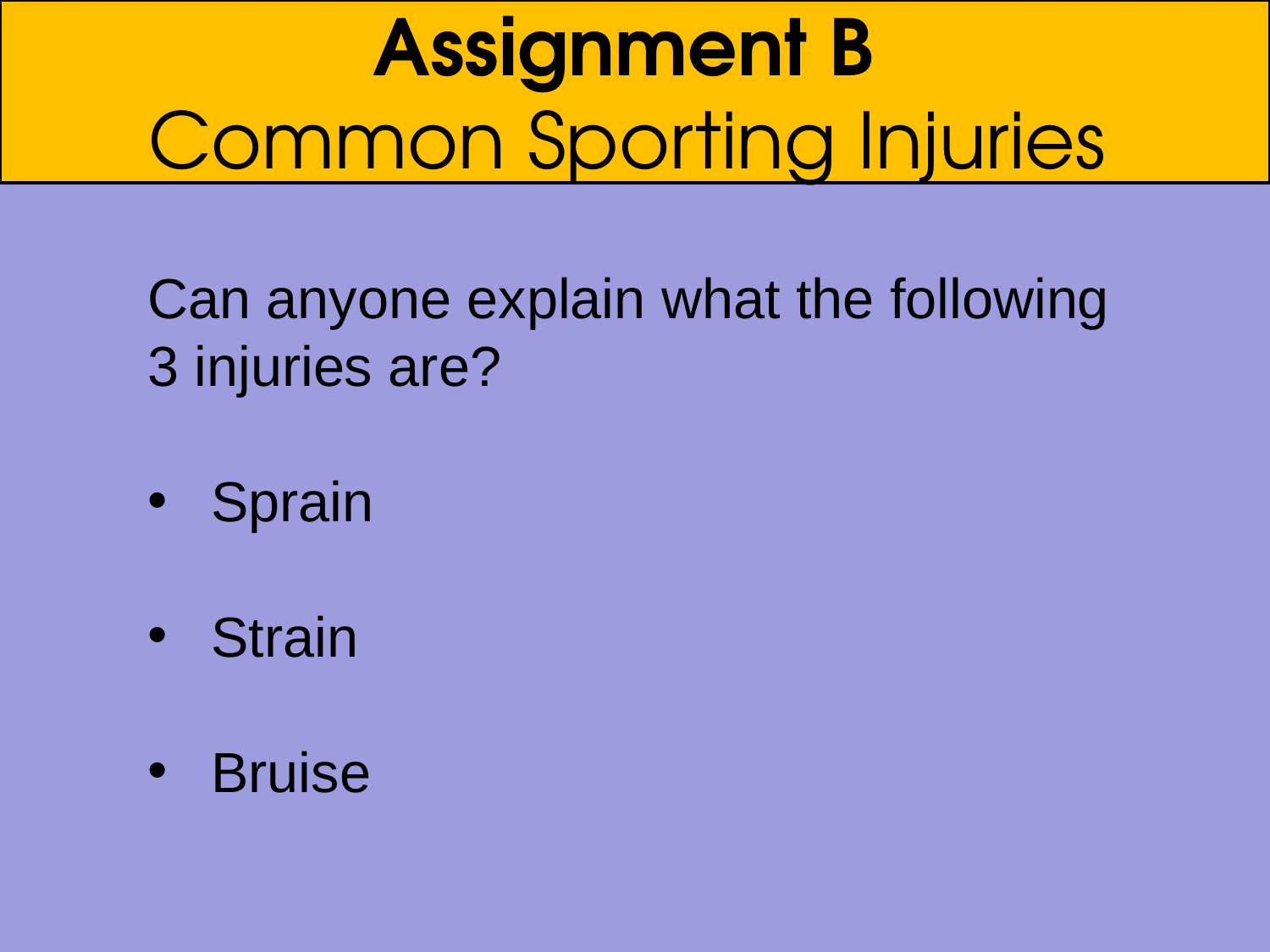

# Assignment B Common Sporting Injuries
Can anyone explain what the following 3 injuries are?

Sprain

Strain

Bruise